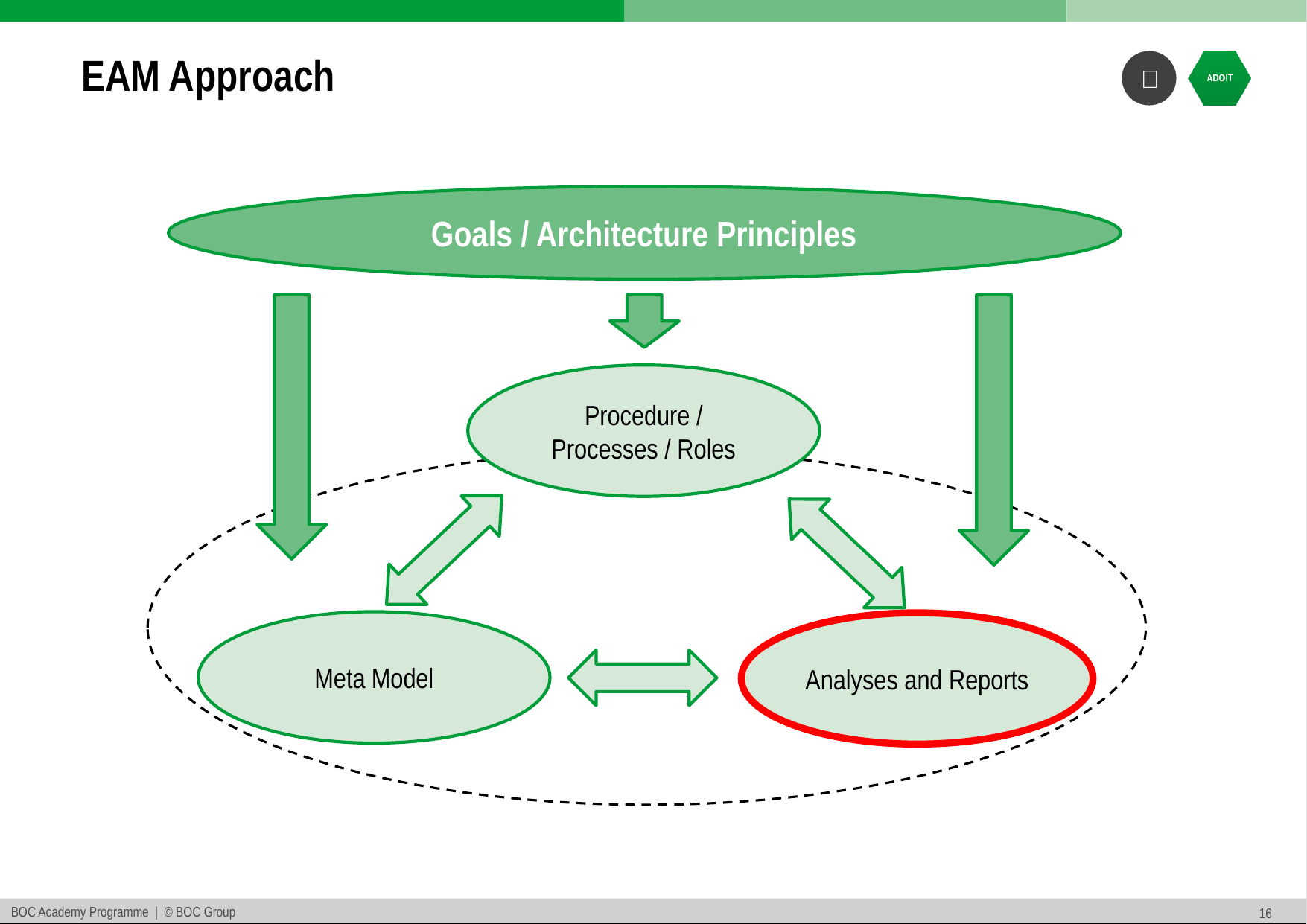

# EAM Approach
Goals / Architecture Principles

Procedure /
Processes / Roles

Meta Model
Analyses and Reports